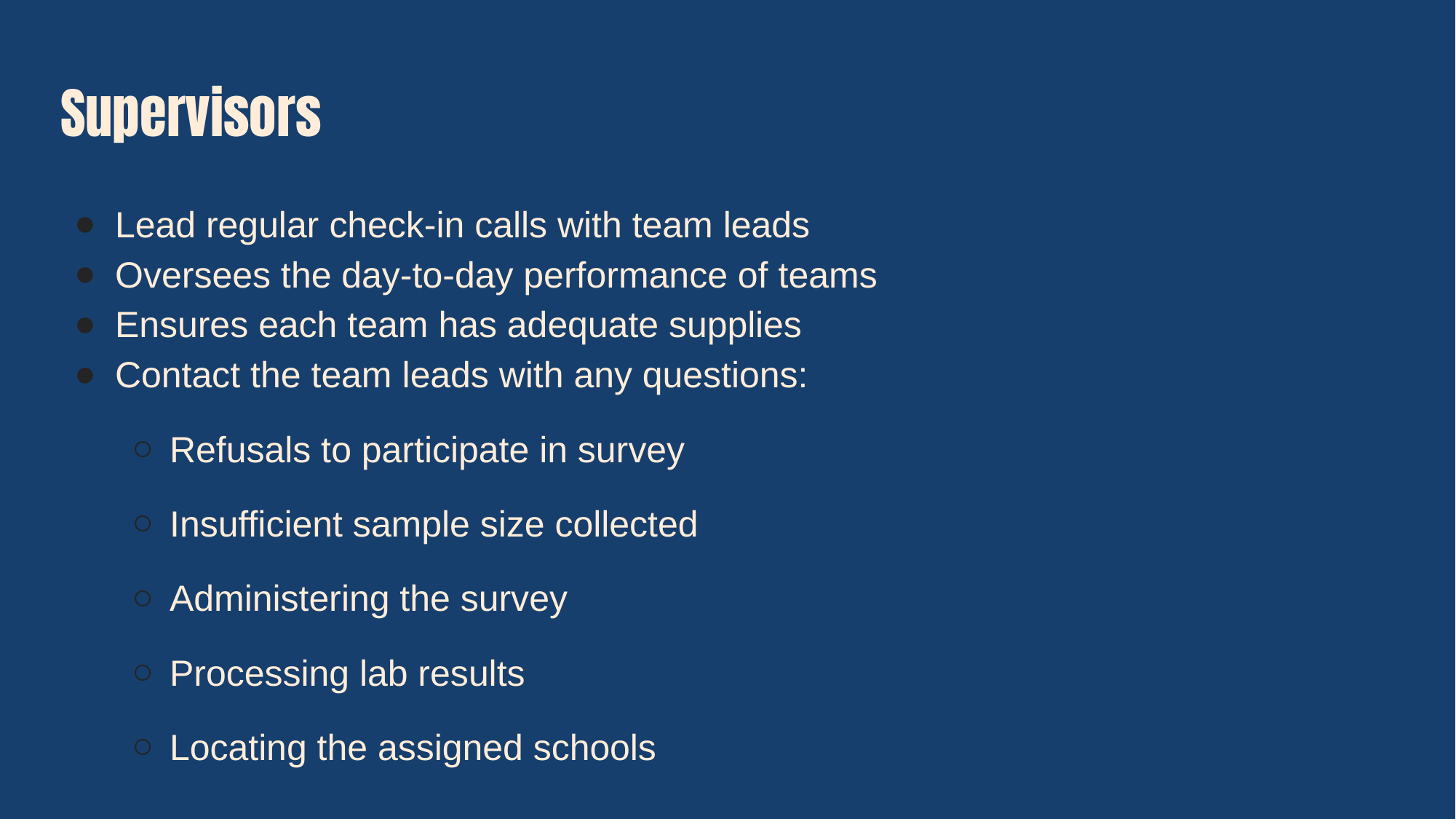

# Supervisors
Lead regular check-in calls with team leads
Oversees the day-to-day performance of teams
Ensures each team has adequate supplies
Contact the team leads with any questions:
Refusals to participate in survey
Insufficient sample size collected
Administering the survey
Processing lab results
Locating the assigned schools